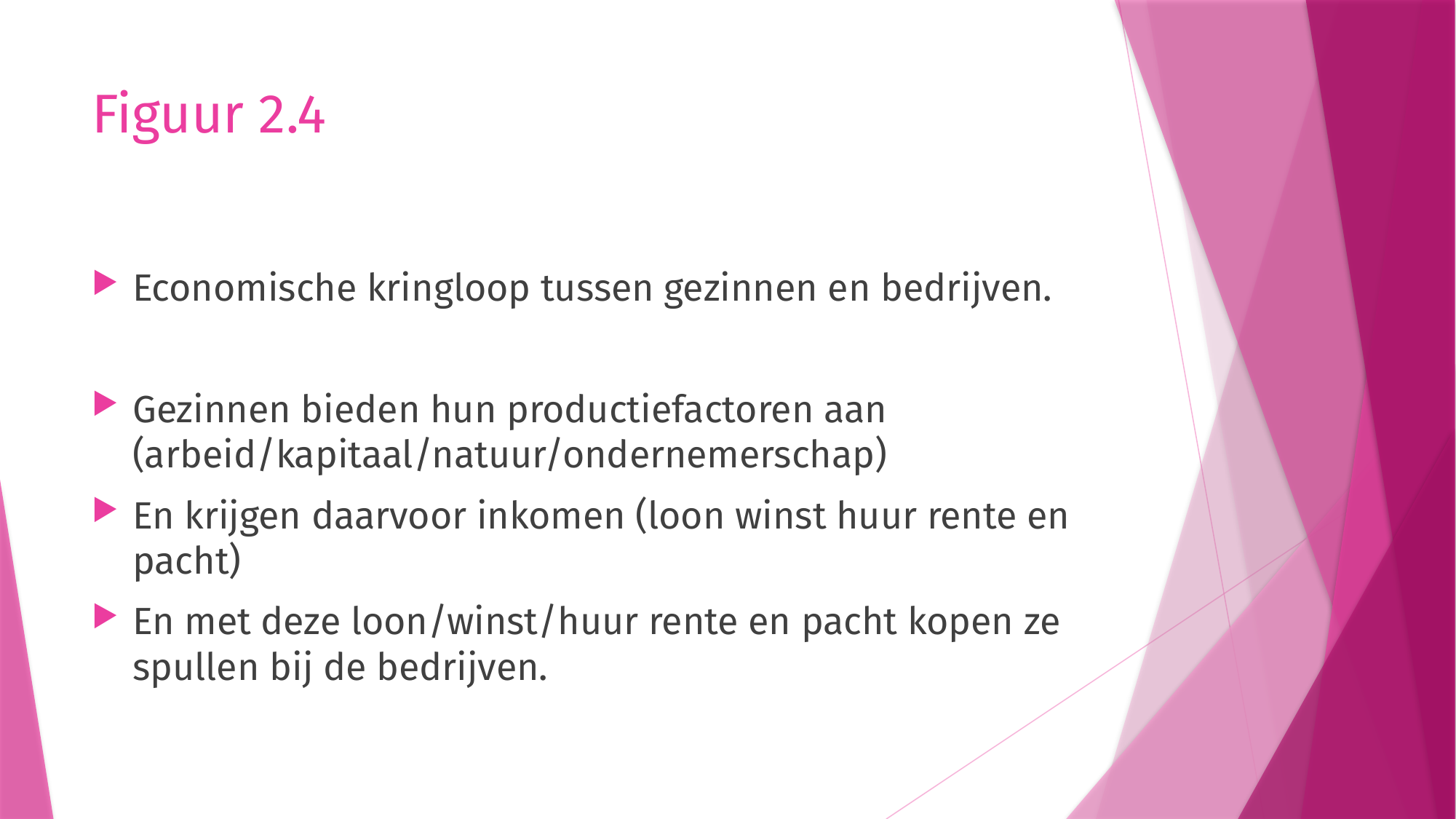

# Figuur 2.4
Economische kringloop tussen gezinnen en bedrijven.

Gezinnen bieden hun productiefactoren aan (arbeid/kapitaal/natuur/ondernemerschap)
En krijgen daarvoor inkomen (loon winst huur rente en pacht)
En met deze loon/winst/huur rente en pacht kopen ze spullen bij de bedrijven.